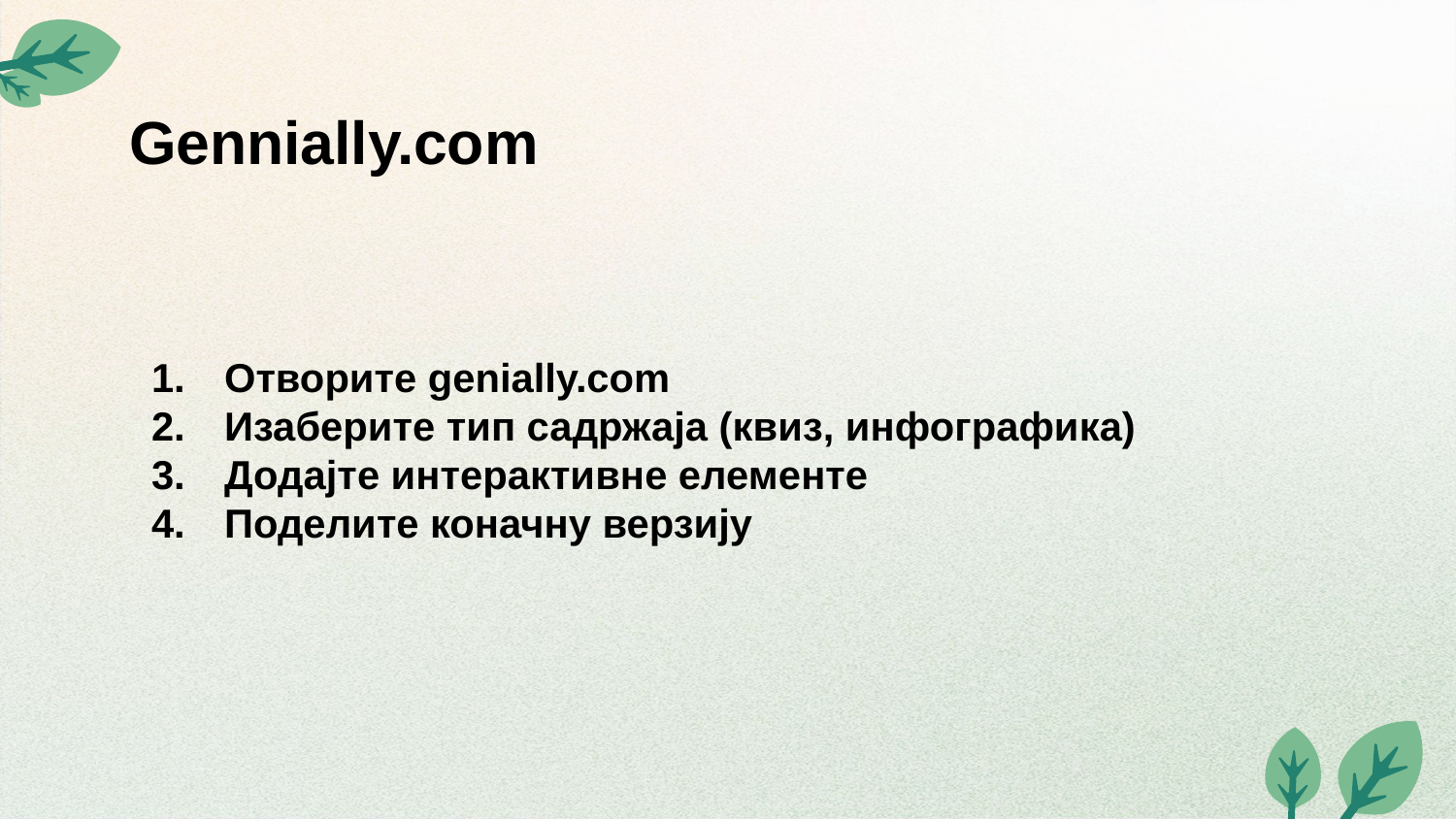

# Gennially.com
Отворите genially.com
Изаберите тип садржаја (квиз, инфографика)
Додајте интерактивне елементе
Поделите коначну верзију